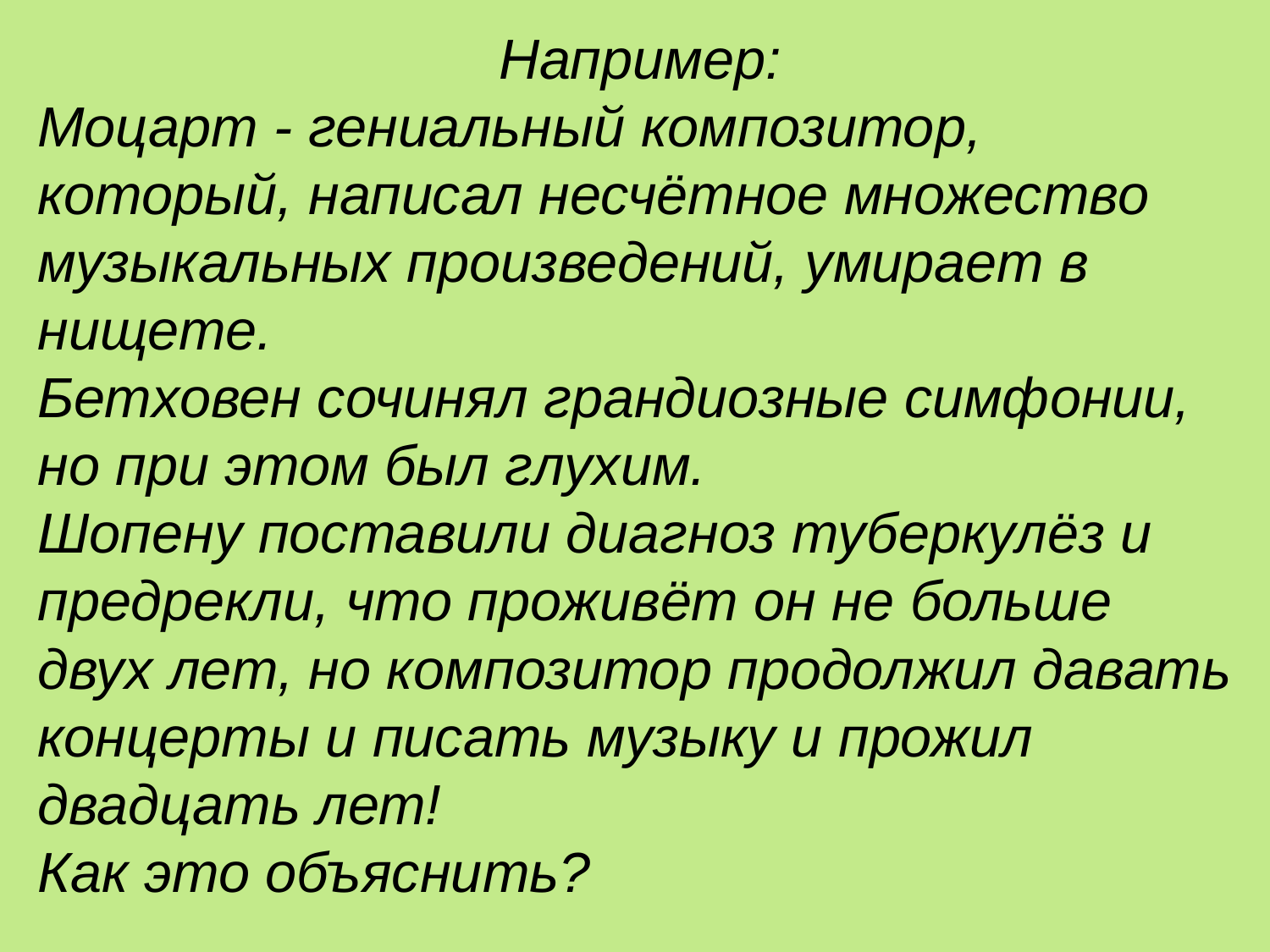

Например:
Моцарт - гениальный композитор, который, написал несчётное множество музыкальных произведений, умирает в нищете.
Бетховен сочинял грандиозные симфонии, но при этом был глухим.
Шопену поставили диагноз туберкулёз и предрекли, что проживёт он не больше двух лет, но композитор продолжил давать концерты и писать музыку и прожил двадцать лет!
Как это объяснить?